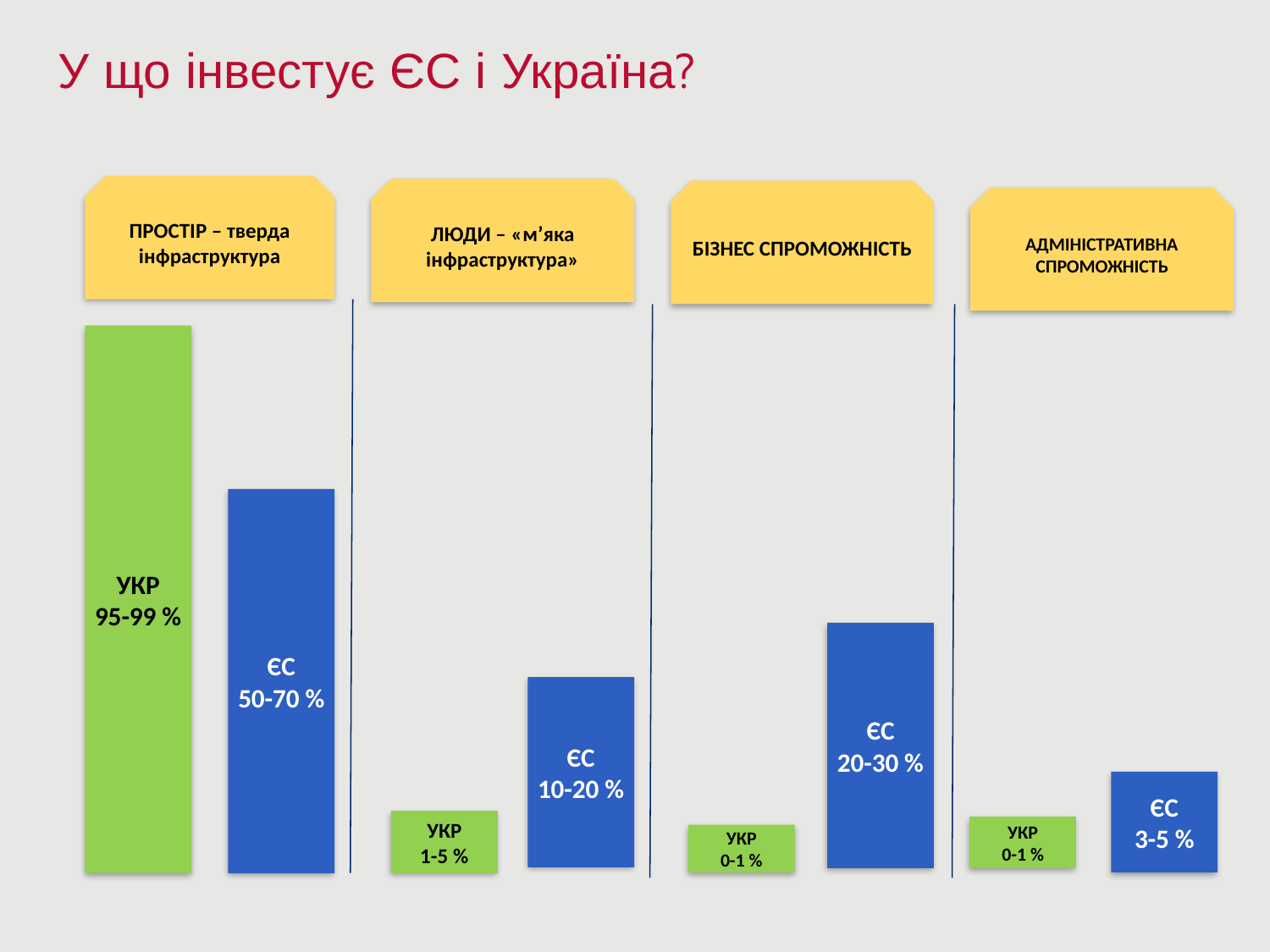

# У що інвестує ЄС і Україна?
ПРОСТІР – тверда інфраструктура
ЛЮДИ – «м’яка інфраструктура»
БІЗНЕС СПРОМОЖНІСТЬ
АДМІНІСТРАТИВНА СПРОМОЖНІСТЬ
УКР
95-99 %
ЄС
50-70 %
ЄС
20-30 %
ЄС
10-20 %
ЄС
3-5 %
УКР
1-5 %
УКР
0-1 %
УКР
0-1 %